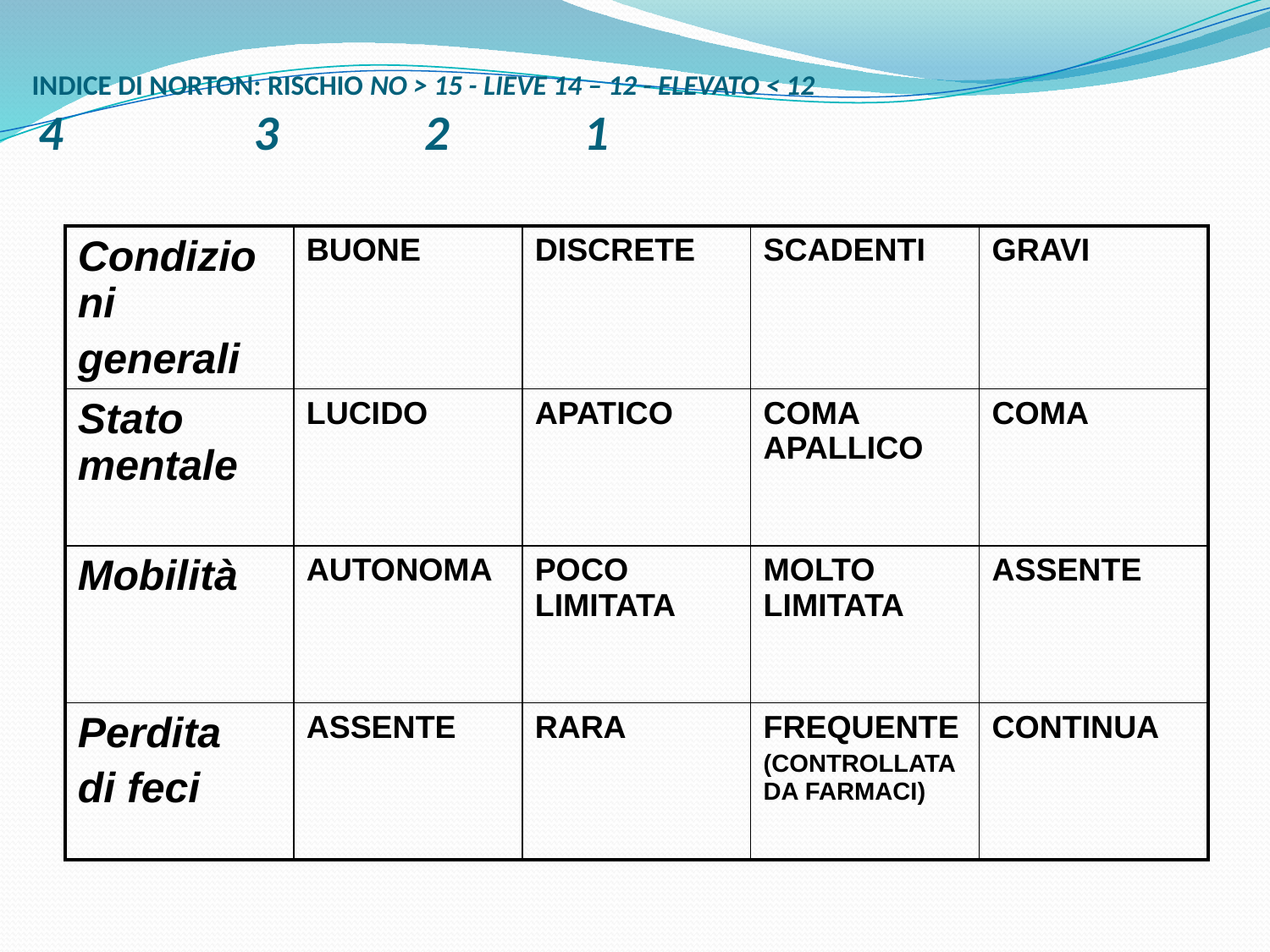

# INDICE DI NORTON: RISCHIO NO > 15 - LIEVE 14 – 12 - ELEVATO < 12	                      4                 3             2            1
| Condizioni generali | BUONE | DISCRETE | SCADENTI | GRAVI |
| --- | --- | --- | --- | --- |
| Stato mentale | LUCIDO | APATICO | COMA APALLICO | COMA |
| Mobilità | AUTONOMA | POCO LIMITATA | MOLTO LIMITATA | ASSENTE |
| Perdita di feci | ASSENTE | RARA | FREQUENTE (CONTROLLATA DA FARMACI) | CONTINUA |